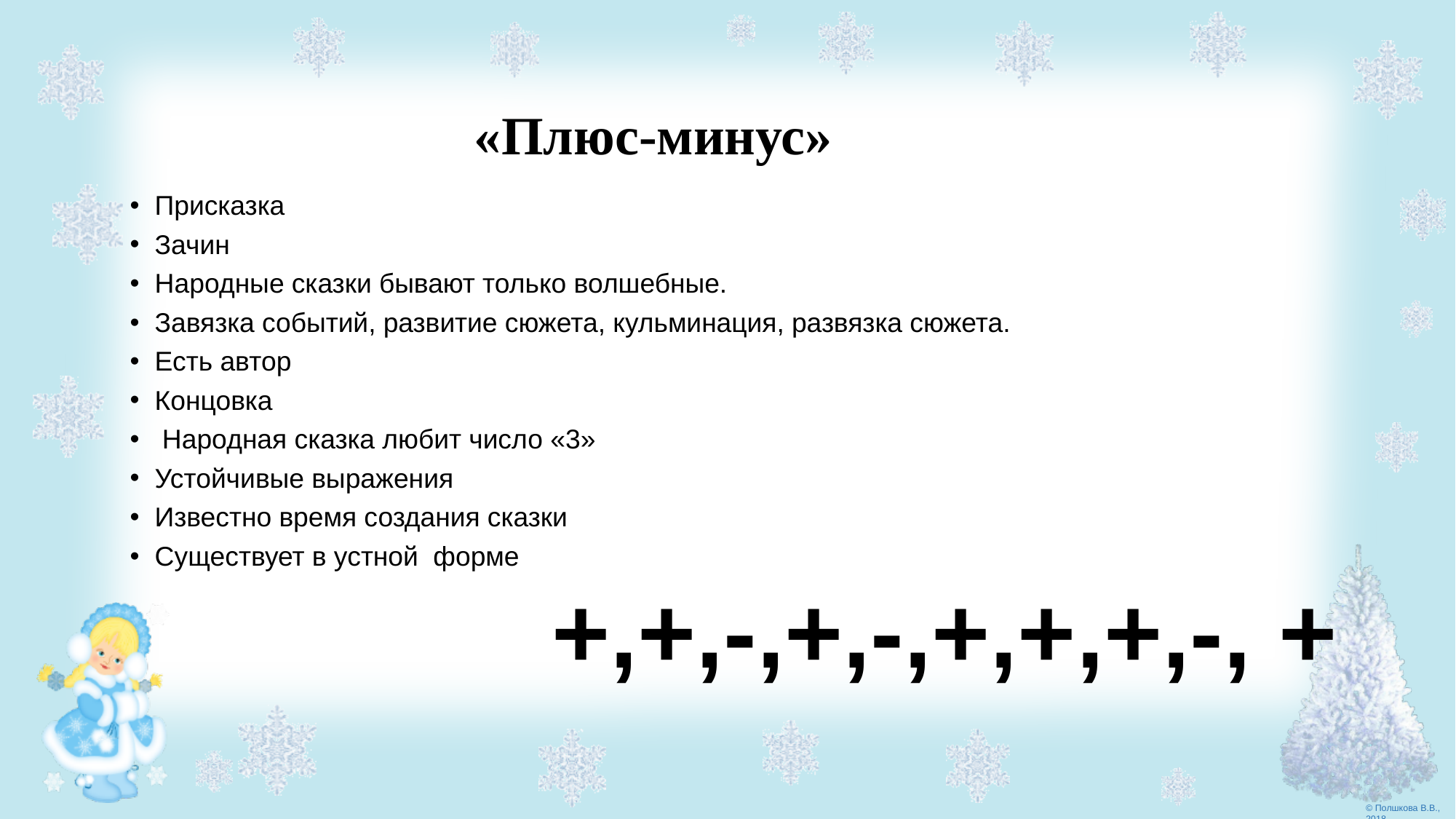

# «Плюс-минус»
Присказка
Зачин
Народные сказки бывают только волшебные.
Завязка событий, развитие сюжета, кульминация, развязка сюжета.
Есть автор
Концовка
 Народная сказка любит число «3»
Устойчивые выражения
Известно время создания сказки
Существует в устной  форме
                    +,+,-,+,-,+,+,+,-, +